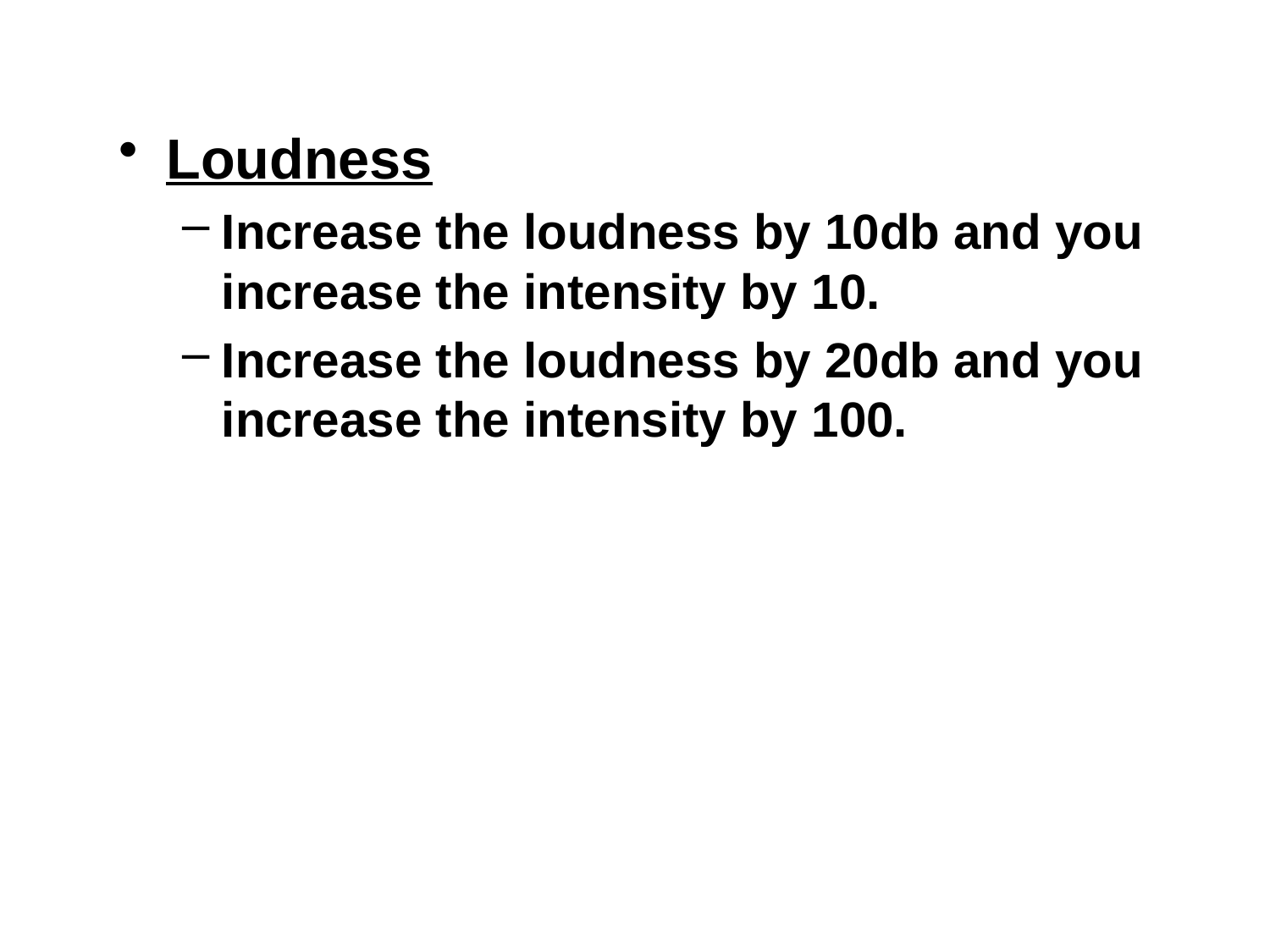

Loudness
Increase the loudness by 10db and you increase the intensity by 10.
Increase the loudness by 20db and you increase the intensity by 100.